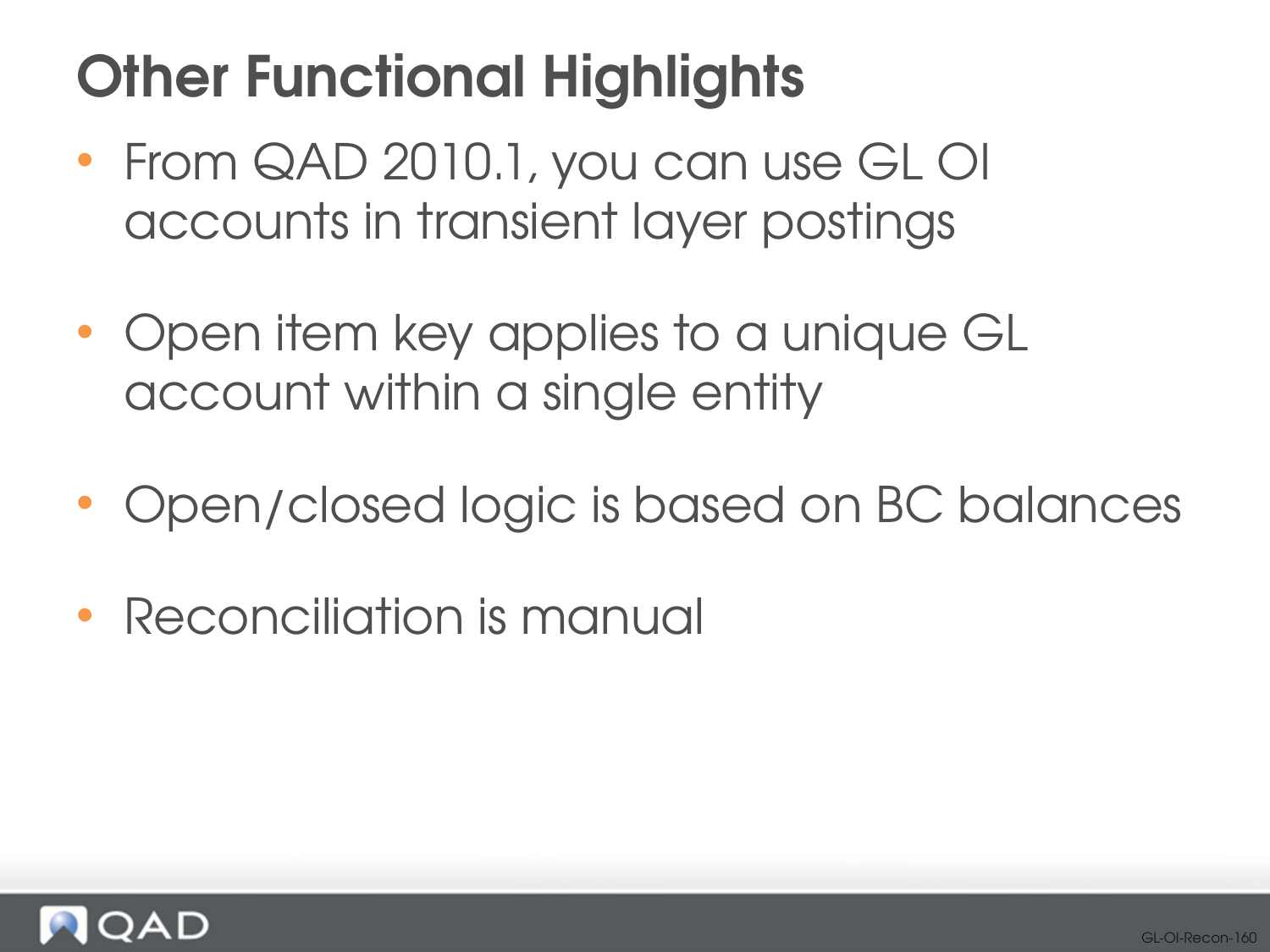

# Other Functional Highlights
From QAD 2010.1, you can use GL OI accounts in transient layer postings
Open item key applies to a unique GL account within a single entity
Open/closed logic is based on BC balances
Reconciliation is manual

GL-OI-Recon-160